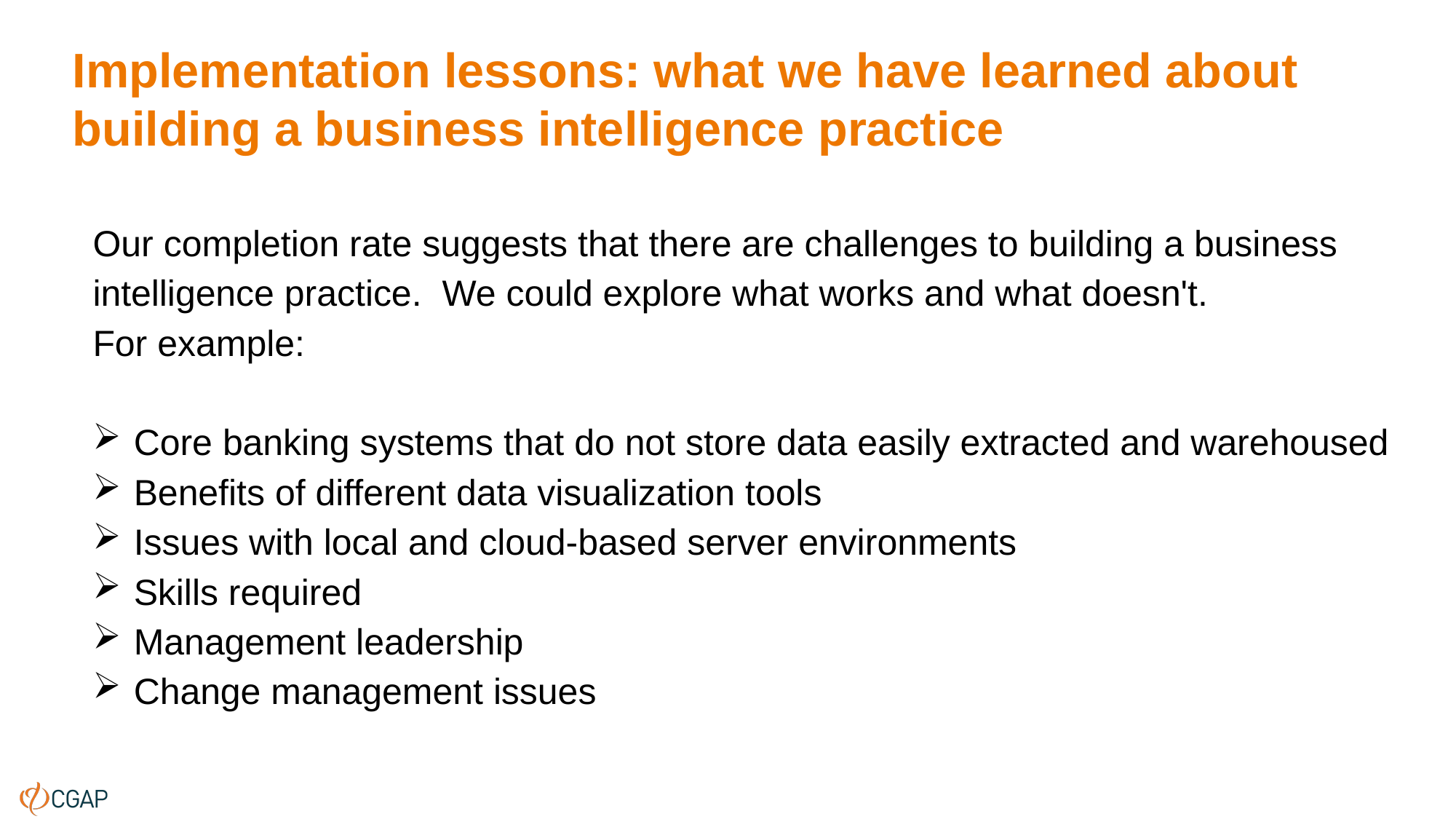

# Implementation lessons: what we have learned about building a business intelligence practice
Our completion rate suggests that there are challenges to building a business intelligence practice.  We could explore what works and what doesn't.
For example:

Core banking systems that do not store data easily extracted and warehoused
Benefits of different data visualization tools
Issues with local and cloud-based server environments
Skills required
Management leadership
Change management issues